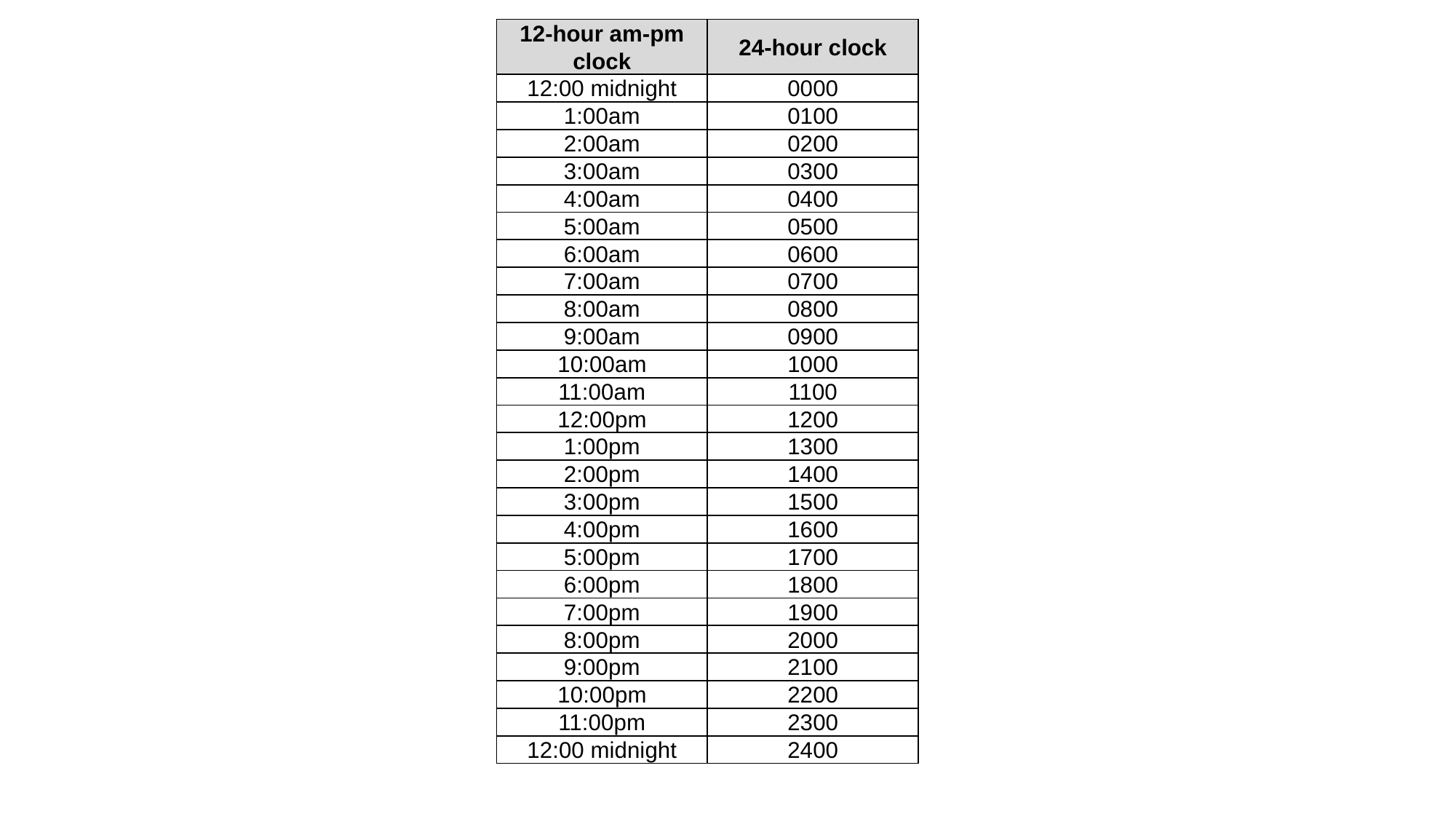

| 12-hour am-pm clock | 24-hour clock |
| --- | --- |
| 12:00 midnight | 0000 |
| 1:00am | 0100 |
| 2:00am | 0200 |
| 3:00am | 0300 |
| 4:00am | 0400 |
| 5:00am | 0500 |
| 6:00am | 0600 |
| 7:00am | 0700 |
| 8:00am | 0800 |
| 9:00am | 0900 |
| 10:00am | 1000 |
| 11:00am | 1100 |
| 12:00pm | 1200 |
| 1:00pm | 1300 |
| 2:00pm | 1400 |
| 3:00pm | 1500 |
| 4:00pm | 1600 |
| 5:00pm | 1700 |
| 6:00pm | 1800 |
| 7:00pm | 1900 |
| 8:00pm | 2000 |
| 9:00pm | 2100 |
| 10:00pm | 2200 |
| 11:00pm | 2300 |
| 12:00 midnight | 2400 |